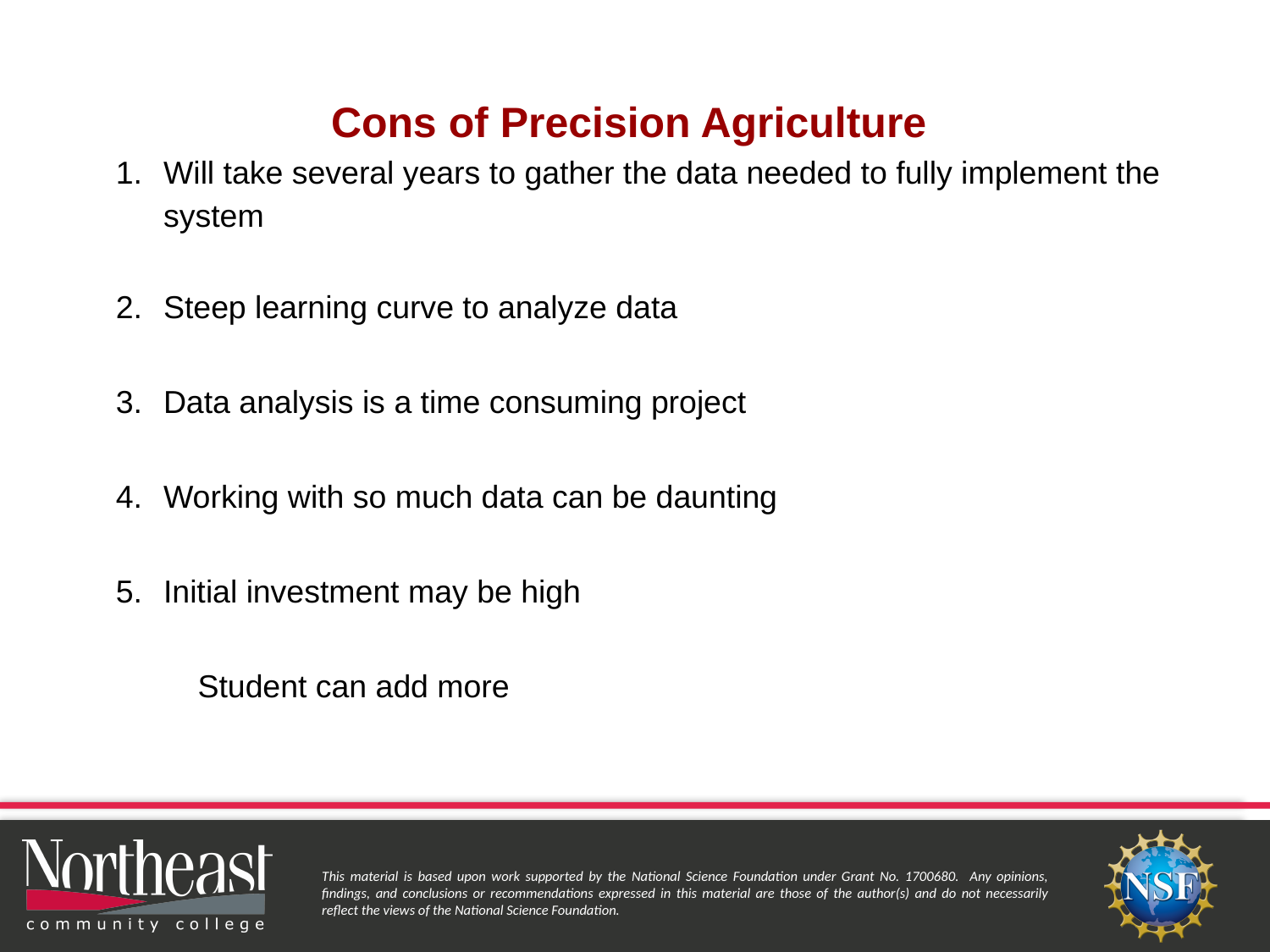

Cons of Precision Agriculture
Will take several years to gather the data needed to fully implement the system

Steep learning curve to analyze data

Data analysis is a time consuming project

Working with so much data can be daunting

Initial investment may be high

           Student can add more